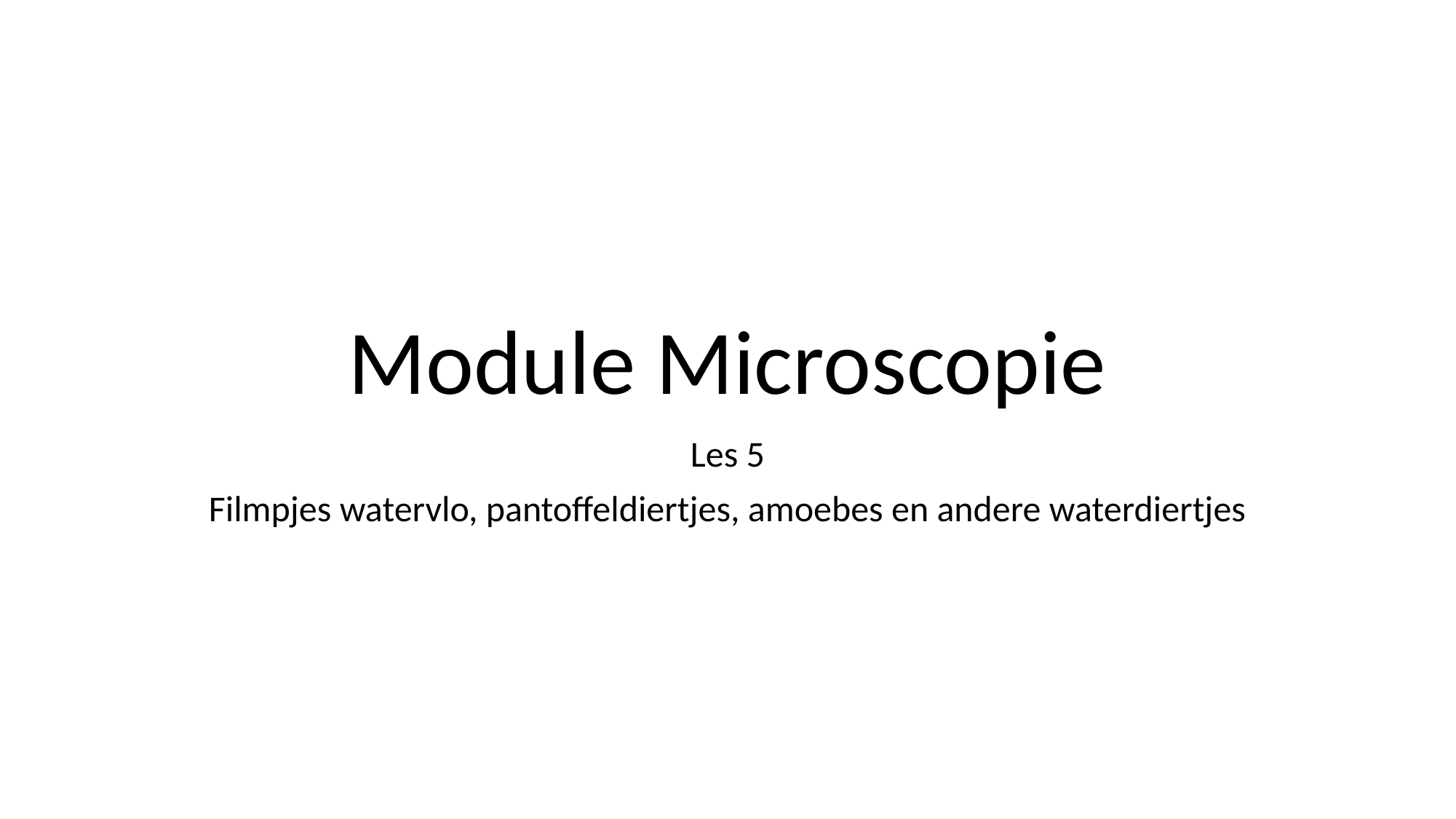

# Module Microscopie
Les 5
Filmpjes watervlo, pantoffeldiertjes, amoebes en andere waterdiertjes